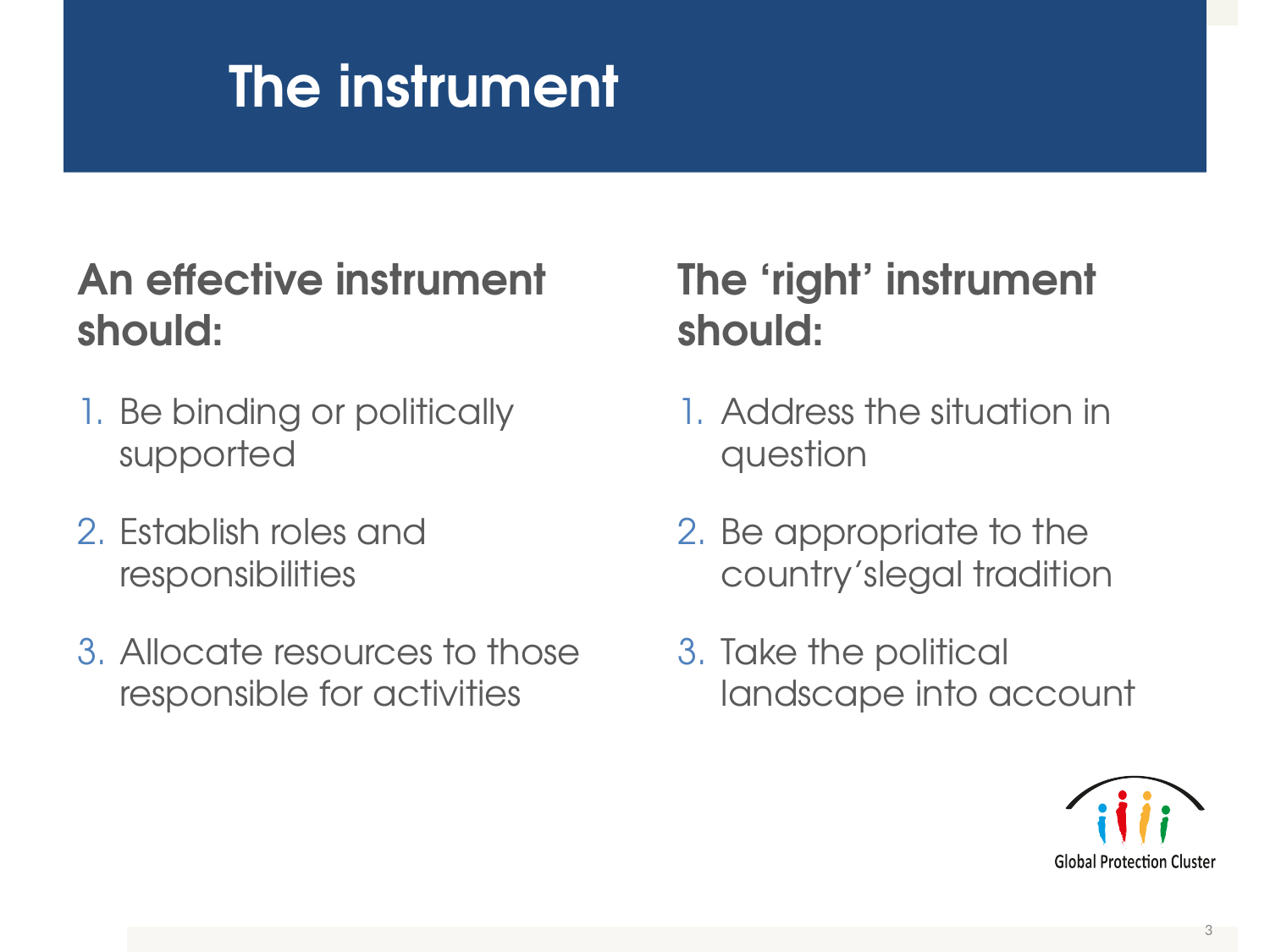

# The instrument
An effective instrument should:
Be binding or politically supported
Establish roles and responsibilities
Allocate resources to those responsible for activities
The ‘right’ instrument should:
Address the situation in question
Be appropriate to the country’slegal tradition
Take the political landscape into account